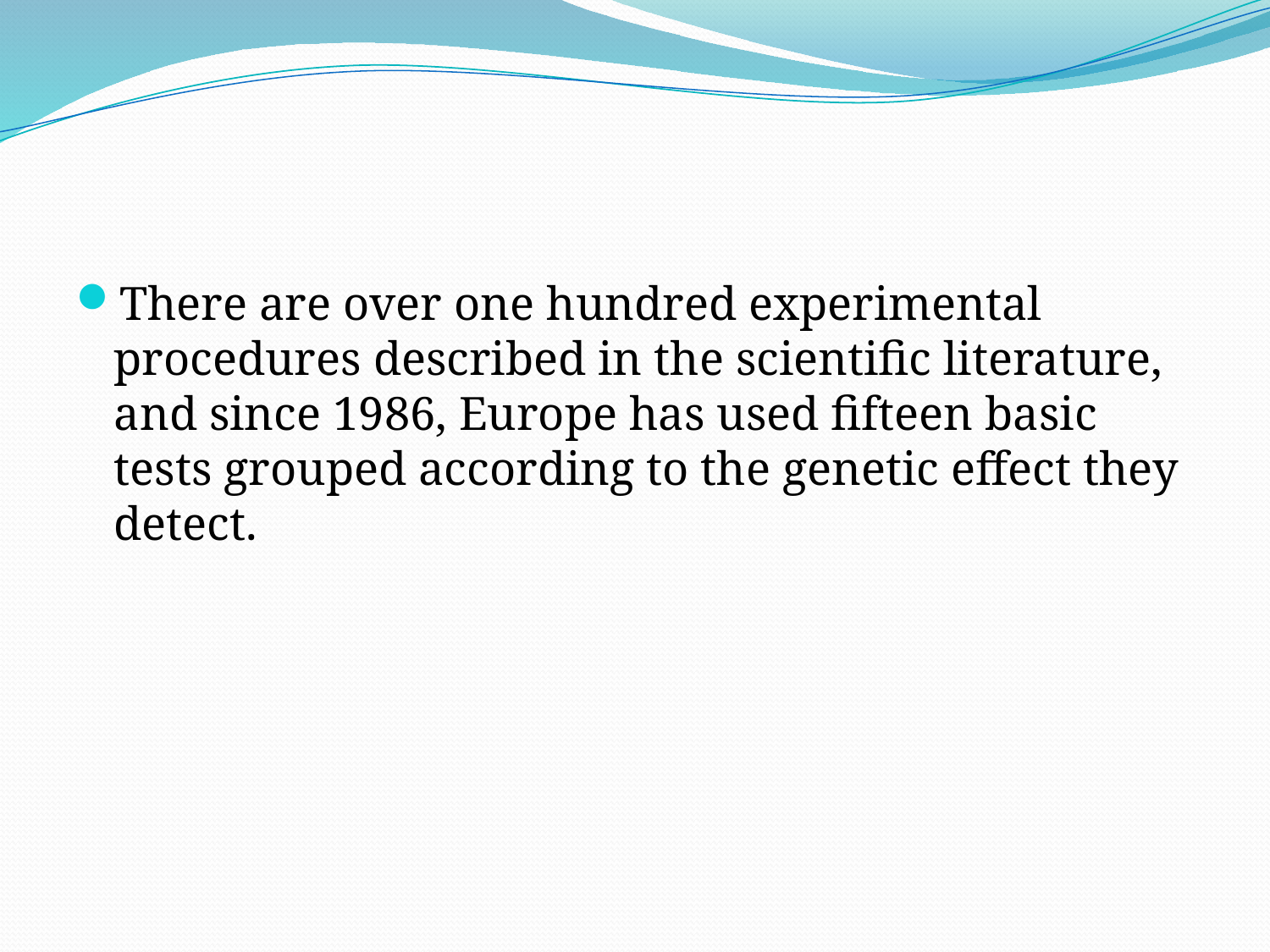

There are over one hundred experimental procedures described in the scientific literature, and since 1986, Europe has used fifteen basic tests grouped according to the genetic effect they detect.